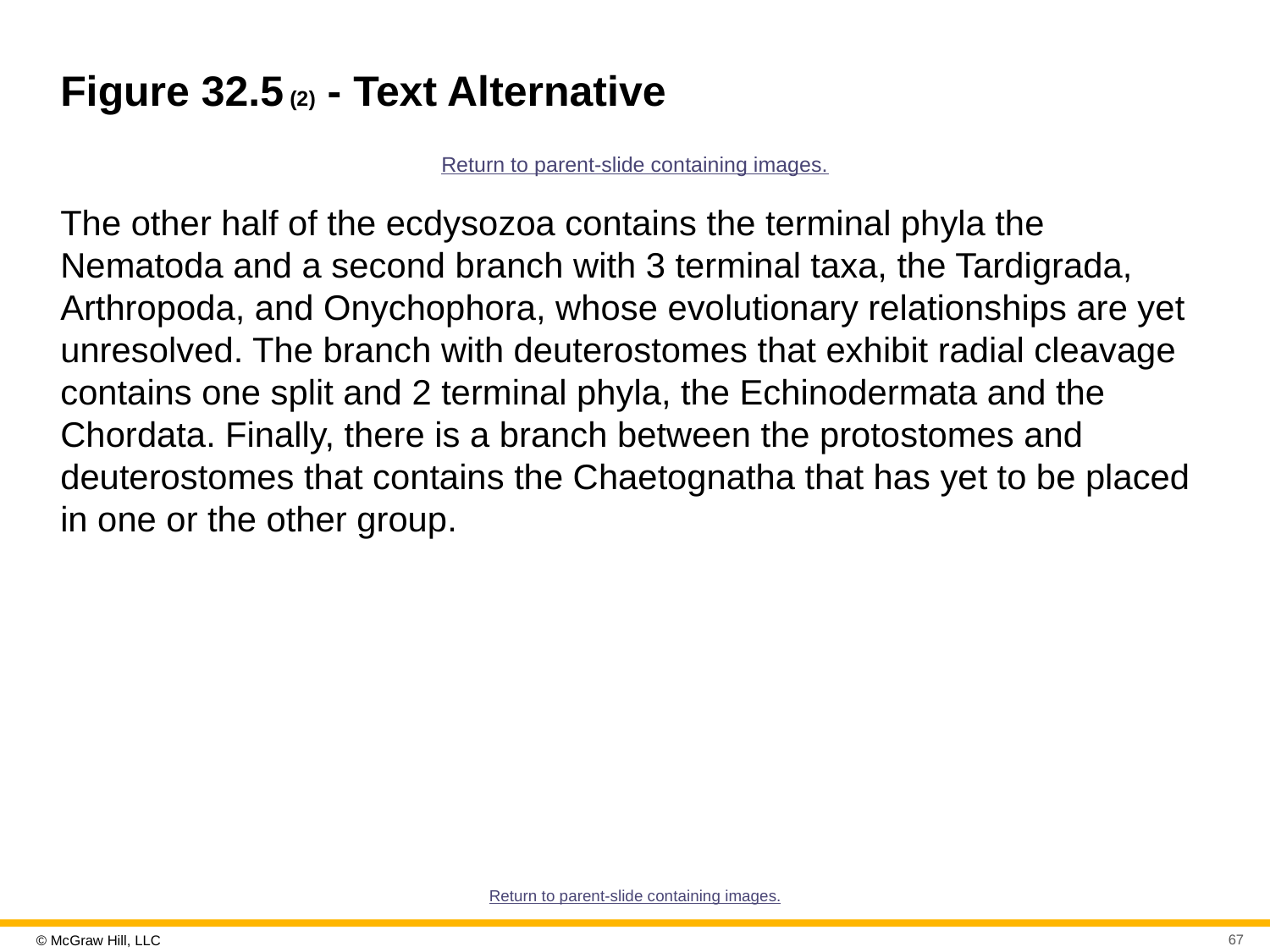

# Figure 32.5 (2) - Text Alternative
Return to parent-slide containing images.
The other half of the ecdysozoa contains the terminal phyla the Nematoda and a second branch with 3 terminal taxa, the Tardigrada, Arthropoda, and Onychophora, whose evolutionary relationships are yet unresolved. The branch with deuterostomes that exhibit radial cleavage contains one split and 2 terminal phyla, the Echinodermata and the Chordata. Finally, there is a branch between the protostomes and deuterostomes that contains the Chaetognatha that has yet to be placed in one or the other group.
Return to parent-slide containing images.
67